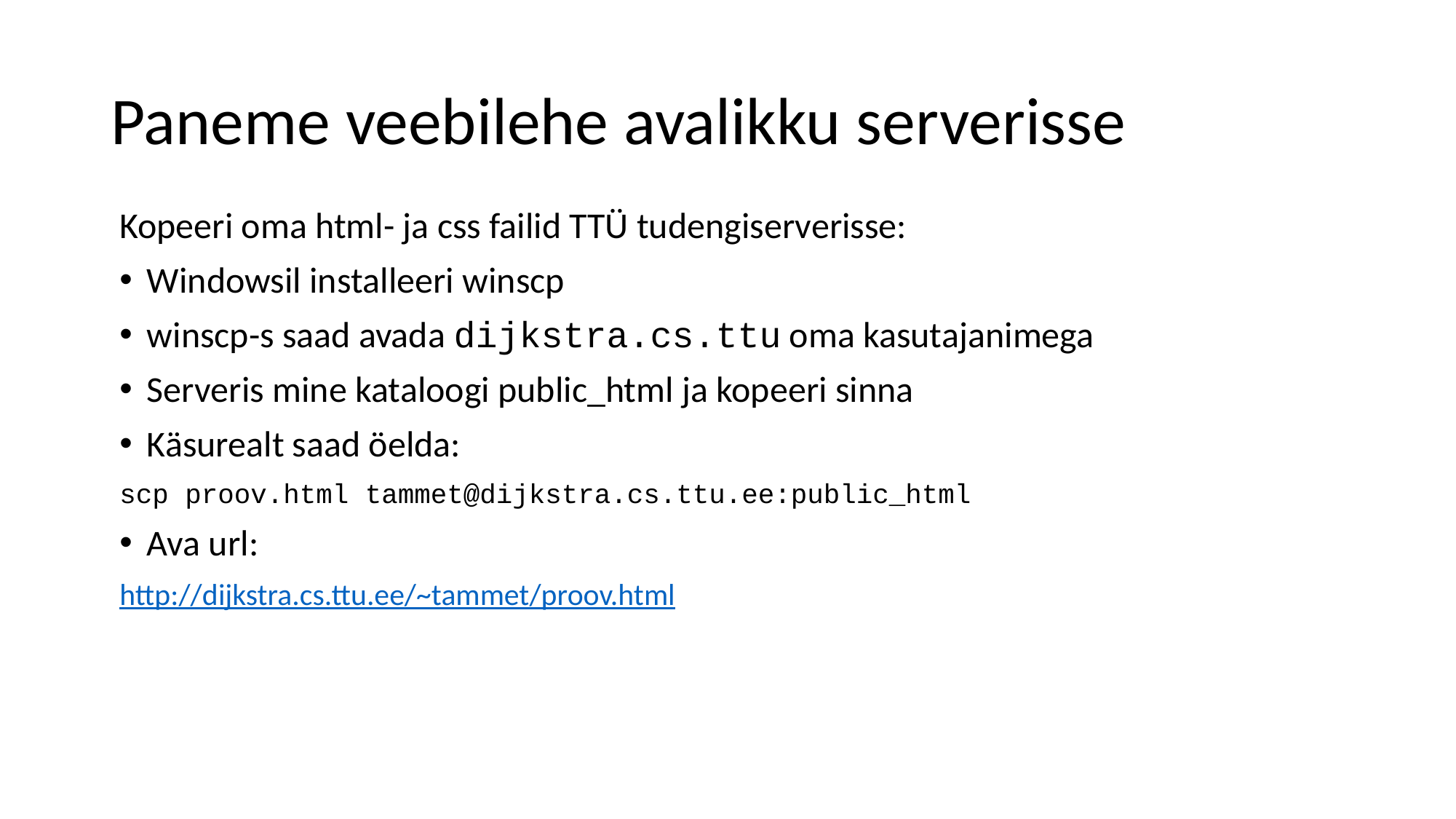

# Paneme veebilehe avalikku serverisse
Kopeeri oma html- ja css failid TTÜ tudengiserverisse:
Windowsil installeeri winscp
winscp-s saad avada dijkstra.cs.ttu oma kasutajanimega
Serveris mine kataloogi public_html ja kopeeri sinna
Käsurealt saad öelda:
scp proov.html tammet@dijkstra.cs.ttu.ee:public_html
Ava url:
http://dijkstra.cs.ttu.ee/~tammet/proov.html